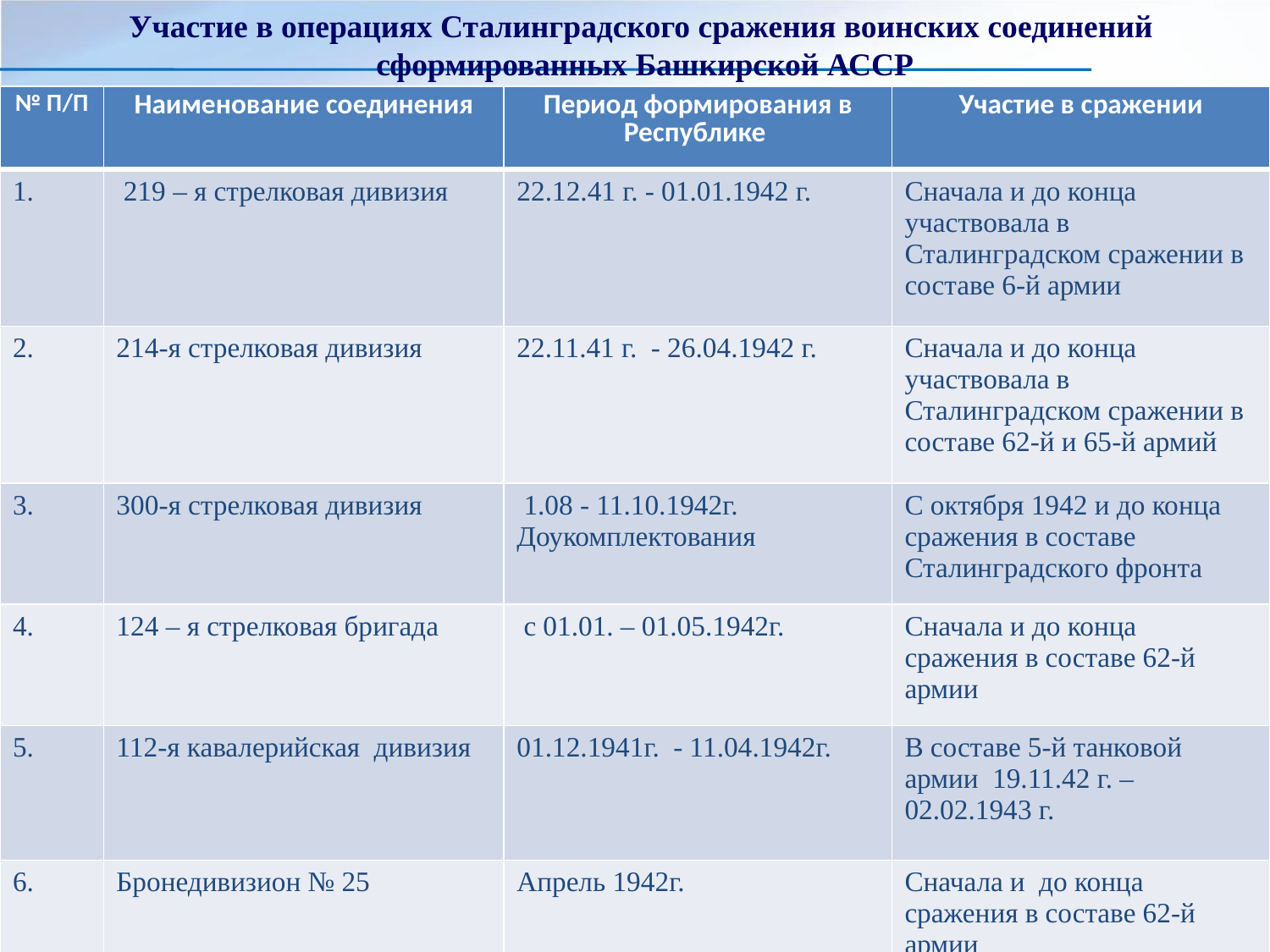

Участие в операциях Сталинградского сражения воинских соединений  сформированных Башкирской АССР

| № П/П | Наименование соединения | Период формирования в Республике | Участие в сражении |
| --- | --- | --- | --- |
| 1. | 219 – я стрелковая дивизия | 22.12.41 г. - 01.01.1942 г. | Сначала и до конца участвовала в Сталинградском сражении в составе 6-й армии |
| 2. | 214-я стрелковая дивизия | 22.11.41 г. - 26.04.1942 г. | Сначала и до конца участвовала в Сталинградском сражении в составе 62-й и 65-й армий |
| 3. | 300-я стрелковая дивизия | 1.08 - 11.10.1942г. Доукомплектования | С октября 1942 и до конца сражения в составе Сталинградского фронта |
| 4. | 124 – я стрелковая бригада | с 01.01. – 01.05.1942г. | Сначала и до конца сражения в составе 62-й армии |
| 5. | 112-я кавалерийская дивизия | 01.12.1941г. - 11.04.1942г. | В составе 5-й танковой армии 19.11.42 г. – 02.02.1943 г. |
| 6. | Бронедивизион № 25 | Апрель 1942г. | Сначала и до конца сражения в составе 62-й армии |